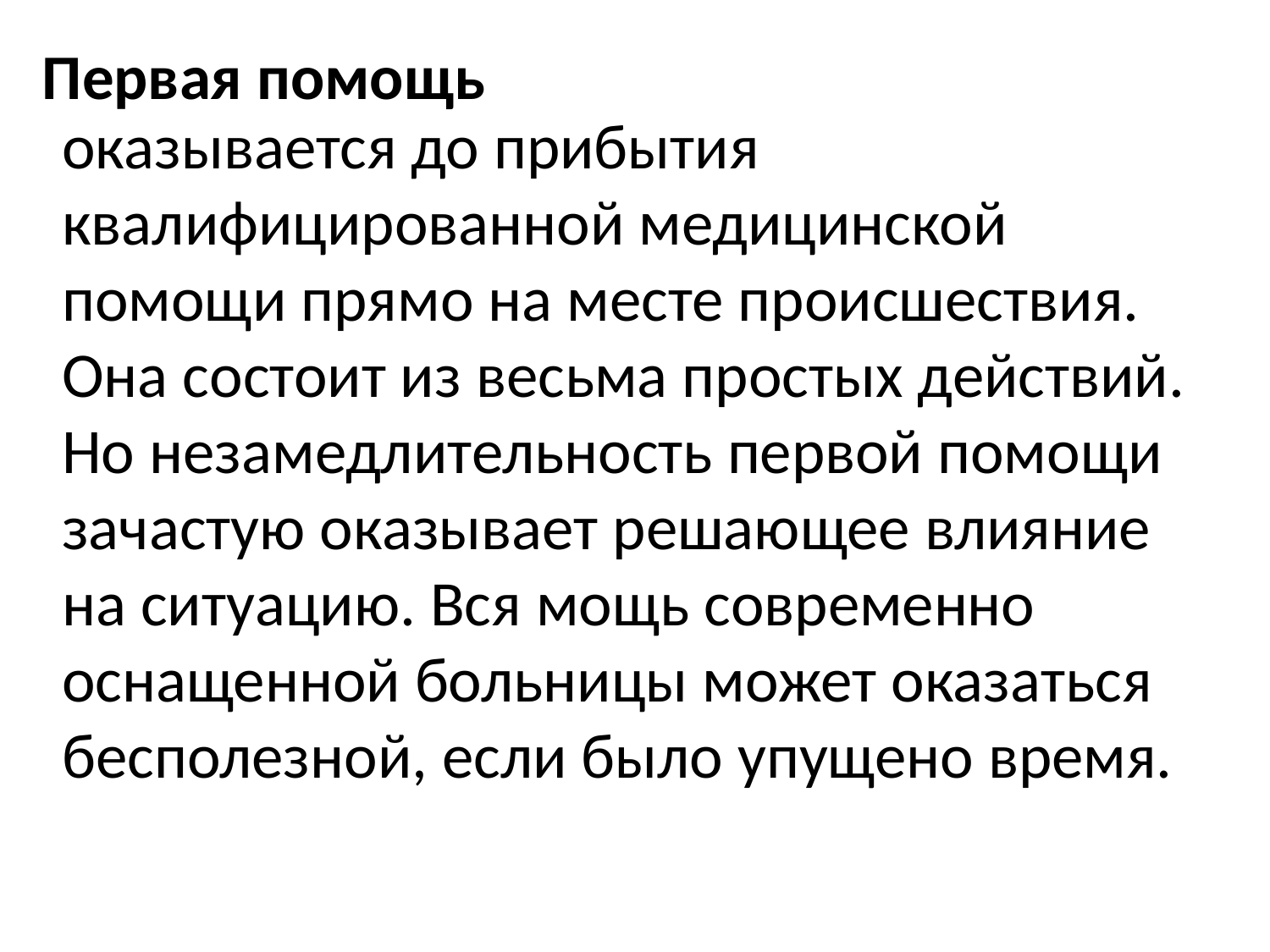

Первая помощь
оказывается до прибытия квалифицированной медицинской помощи прямо на месте происшествия. Она состоит из весьма простых действий. Но незамедлительность первой помощи зачастую оказывает решающее влияние на ситуацию. Вся мощь современно оснащенной больницы может оказаться бесполезной, если было упущено время.